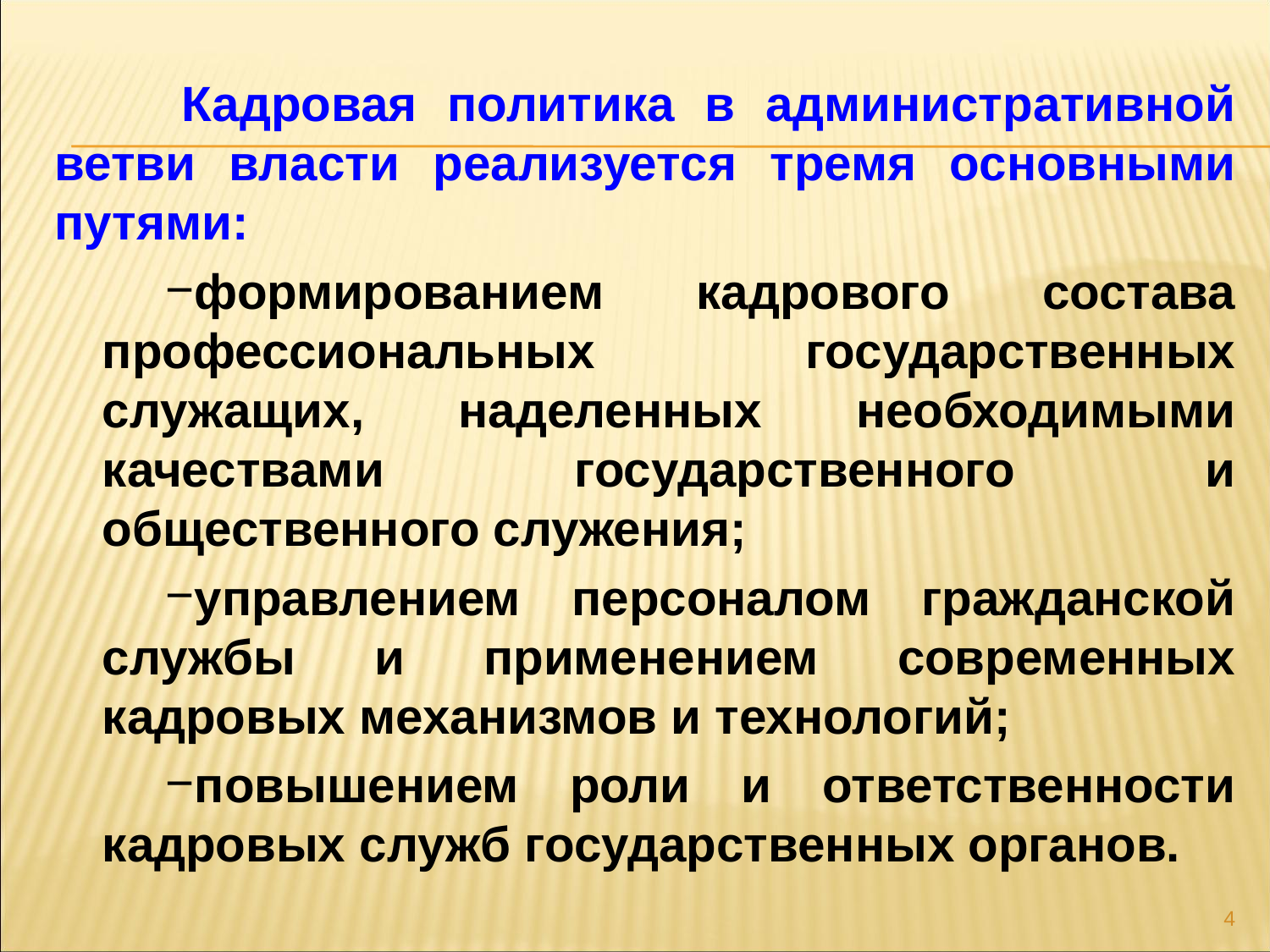

Кадровая политика в административной ветви власти реализуется тремя основными путями:
формированием кадрового состава профессиональных государственных служащих, наделенных необходимыми качествами государственного и общественного служения;
управлением персоналом гражданской службы и применением современных кадровых механизмов и технологий;
повышением роли и ответственности кадровых служб государственных органов.

4